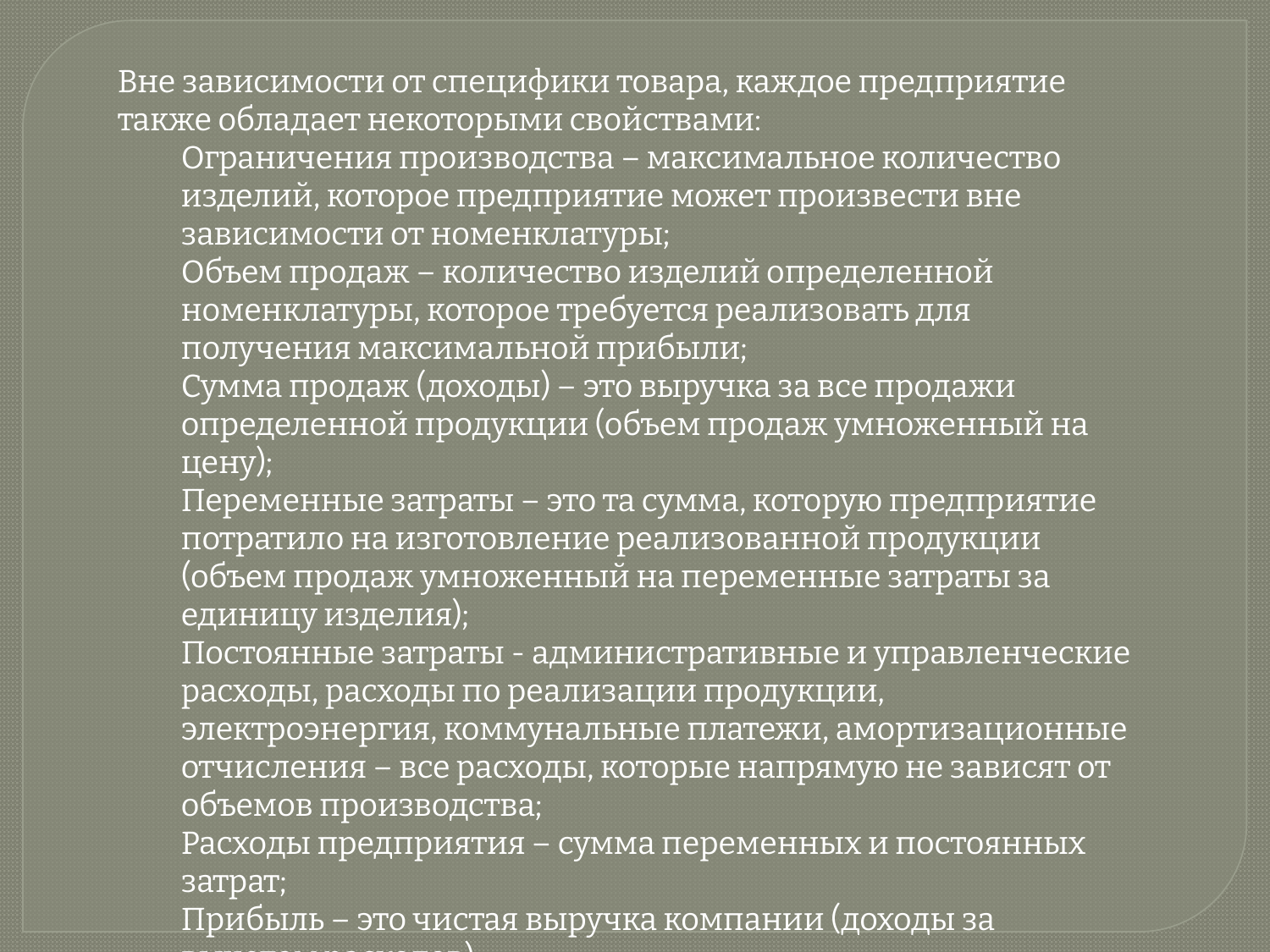

Вне зависимости от специфики товара, каждое предприятие также обладает некоторыми свойствами:
Ограничения производства – максимальное количество изделий, которое предприятие может произвести вне зависимости от номенклатуры;
Объем продаж – количество изделий определенной номенклатуры, которое требуется реализовать для получения максимальной прибыли;
Сумма продаж (доходы) – это выручка за все продажи определенной продукции (объем продаж умноженный на цену);
Переменные затраты – это та сумма, которую предприятие потратило на изготовление реализованной продукции (объем продаж умноженный на переменные затраты за единицу изделия);
Постоянные затраты - административные и управленческие расходы, расходы по реализации продукции, электроэнергия, коммунальные платежи, амортизационные отчисления – все расходы, которые напрямую не зависят от объемов производства;
Расходы предприятия – сумма переменных и постоянных затрат;
Прибыль – это чистая выручка компании (доходы за вычетом расходов).